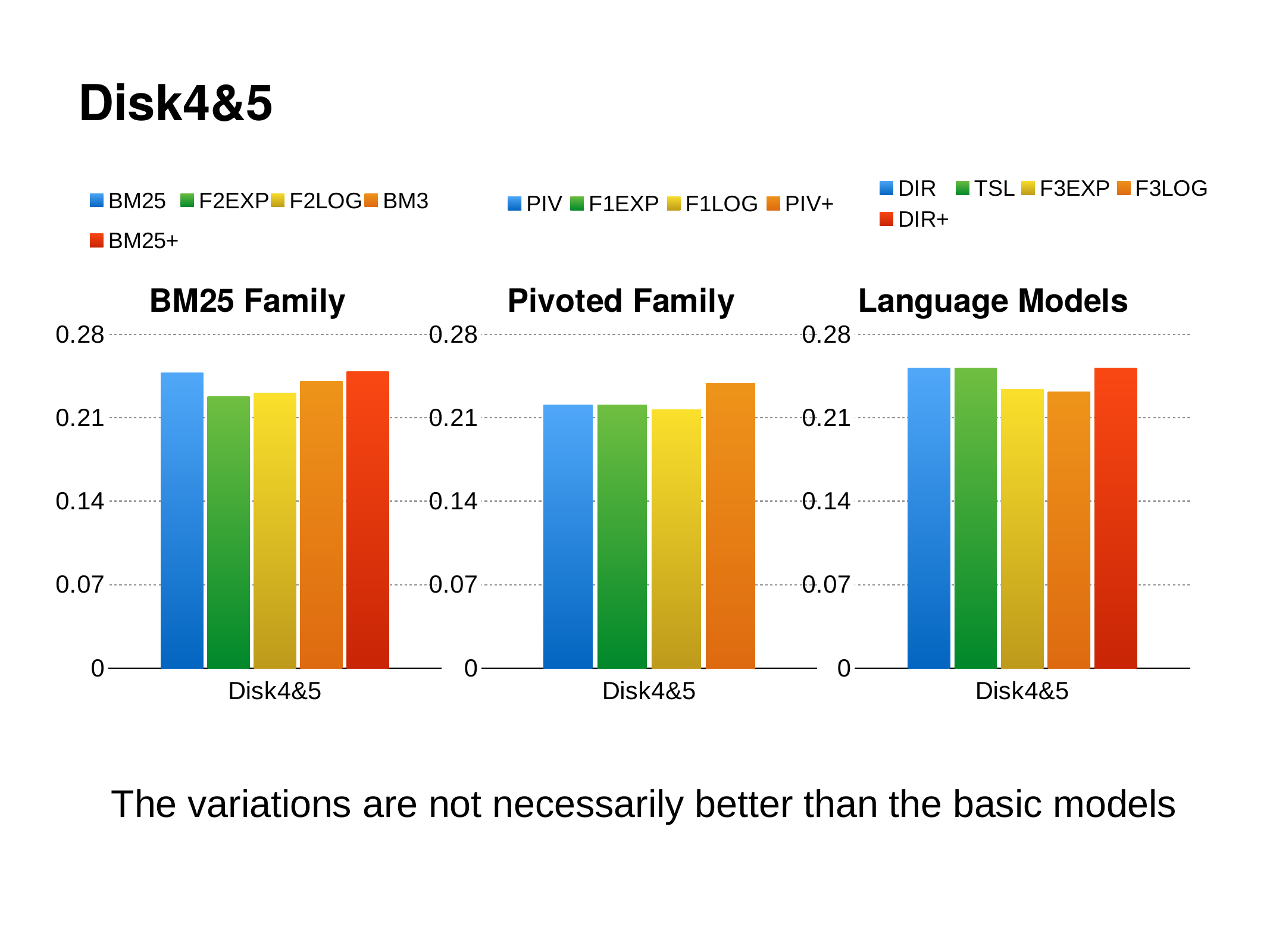

# Disk4&5

### Chart: Pivoted Family

| Category | PIV | F1EXP | F1LOG | PIV+ |
|---|---|---|---|---|
| Disk4&5 | 0.221 | 0.221 | 0.217 | 0.239 |

### Chart: Language Models

| Category | DIR | TSL | F3EXP | F3LOG | DIR+ |
|---|---|---|---|---|---|
| Disk4&5 | 0.252 | 0.252 | 0.234 | 0.232 | 0.252 |

### Chart: BM25 Family

| Category | BM25 | F2EXP | F2LOG | BM3 | BM25+ |
|---|---|---|---|---|---|
| Disk4&5 | 0.248 | 0.228 | 0.231 | 0.241 | 0.249 |
The variations are not necessarily better than the basic models
113